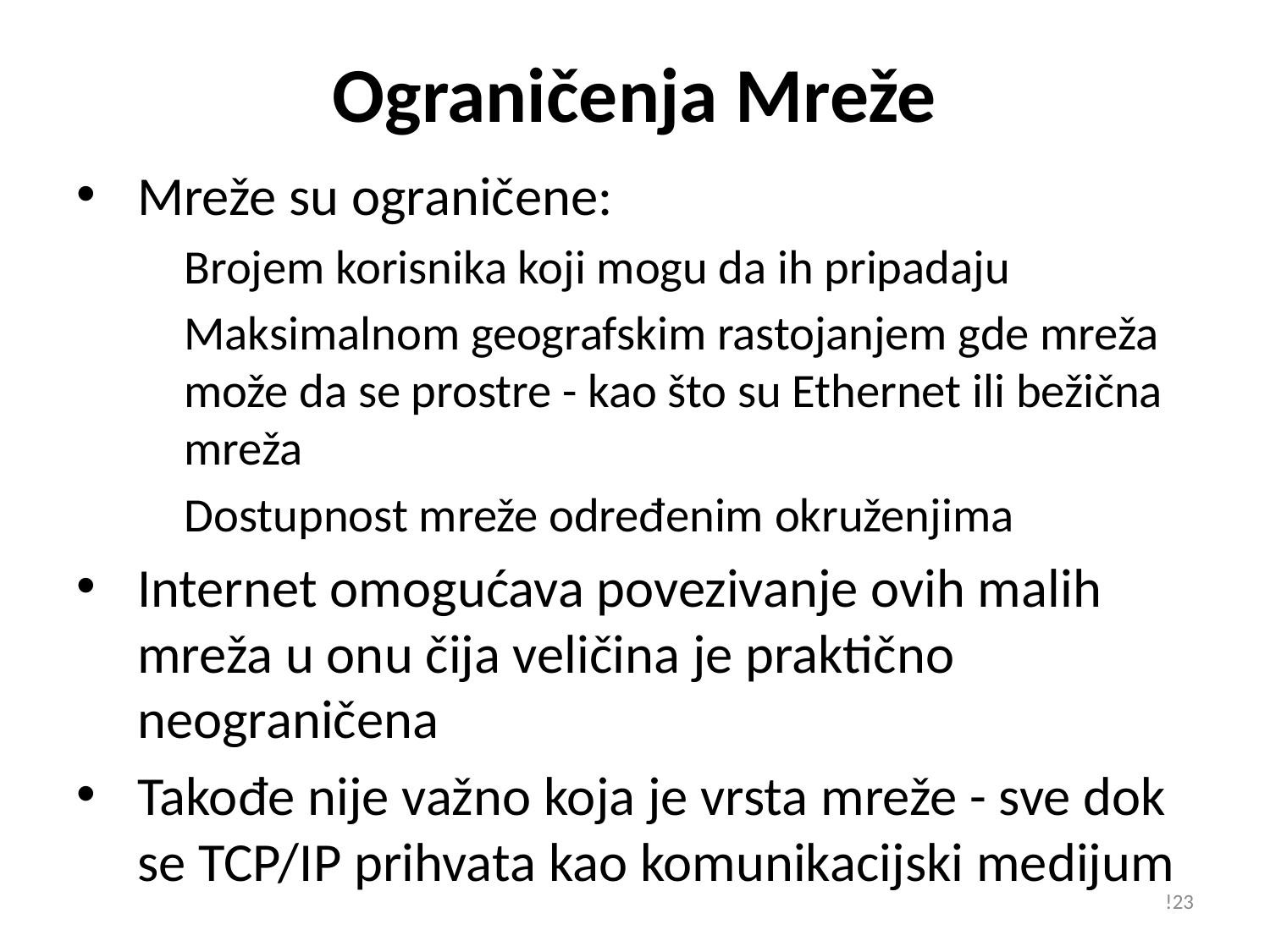

# Ograničenja Mreže
Mreže su ograničene:
Brojem korisnika koji mogu da ih pripadaju
Maksimalnom geografskim rastojanjem gde mreža može da se prostre - kao što su Ethernet ili bežična mreža
Dostupnost mreže određenim okruženjima
Internet omogućava povezivanje ovih malih mreža u onu čija veličina je praktično neograničena
Takođe nije važno koja je vrsta mreže - sve dok se TCP/IP prihvata kao komunikacijski medijum
!23